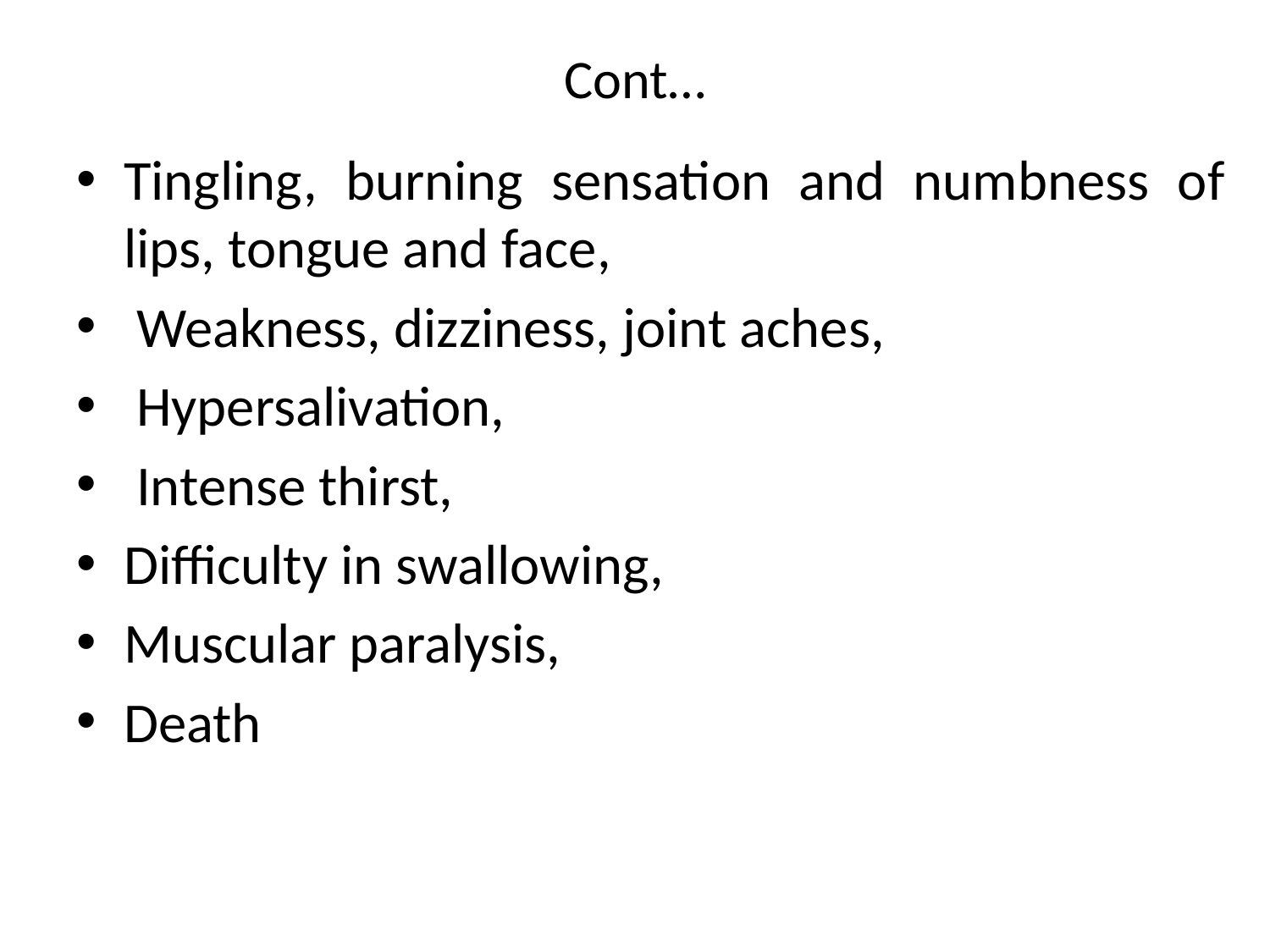

# Cont…
Tingling, burning sensation and numbness of lips, tongue and face,
 Weakness, dizziness, joint aches,
 Hypersalivation,
 Intense thirst,
Difficulty in swallowing,
Muscular paralysis,
Death